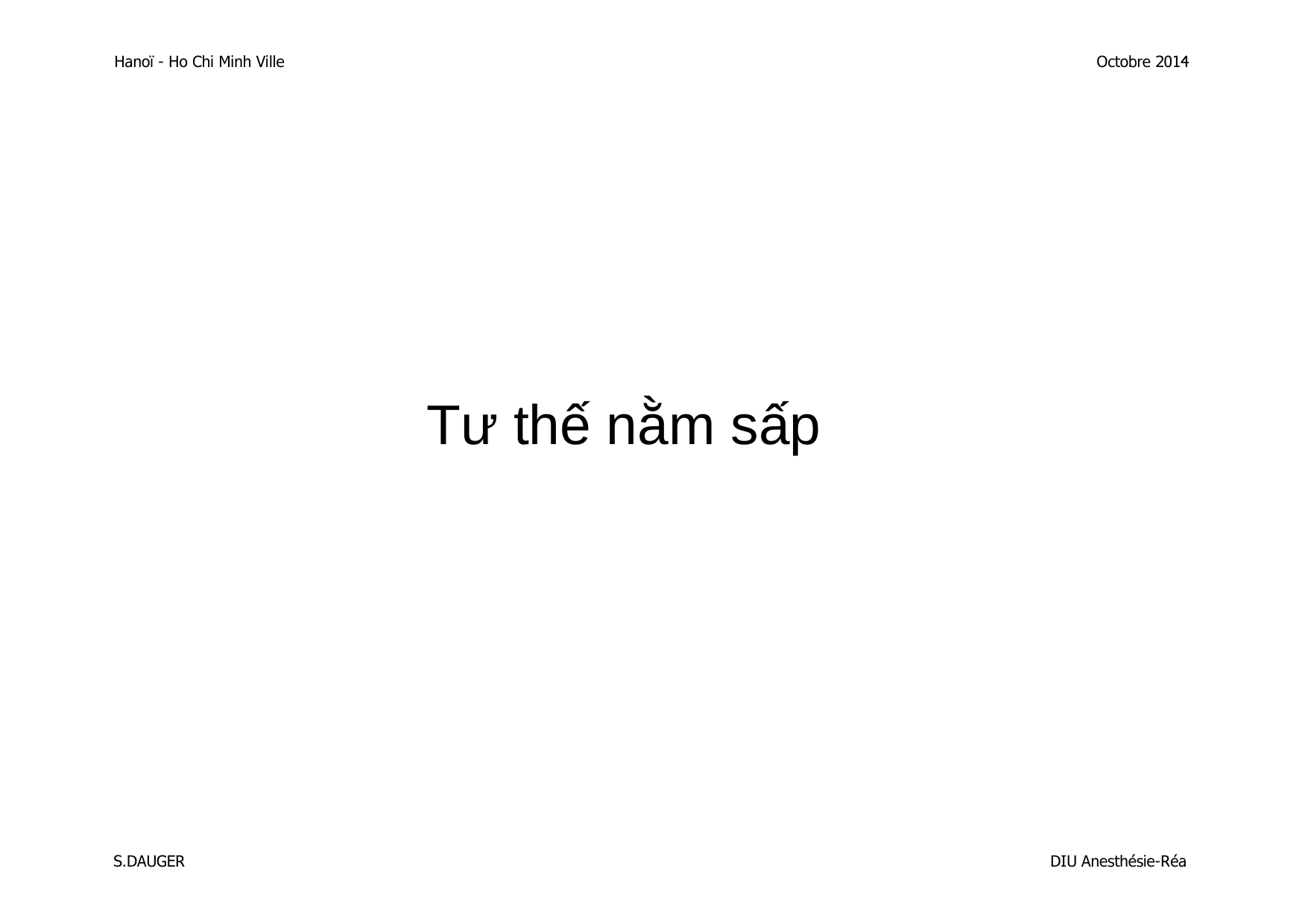

Hanoï - Ho Chi Minh Ville

Octobre 2014

Tư thế nằm sấp
S.DAUGER

DIU Anesthésie-Réa